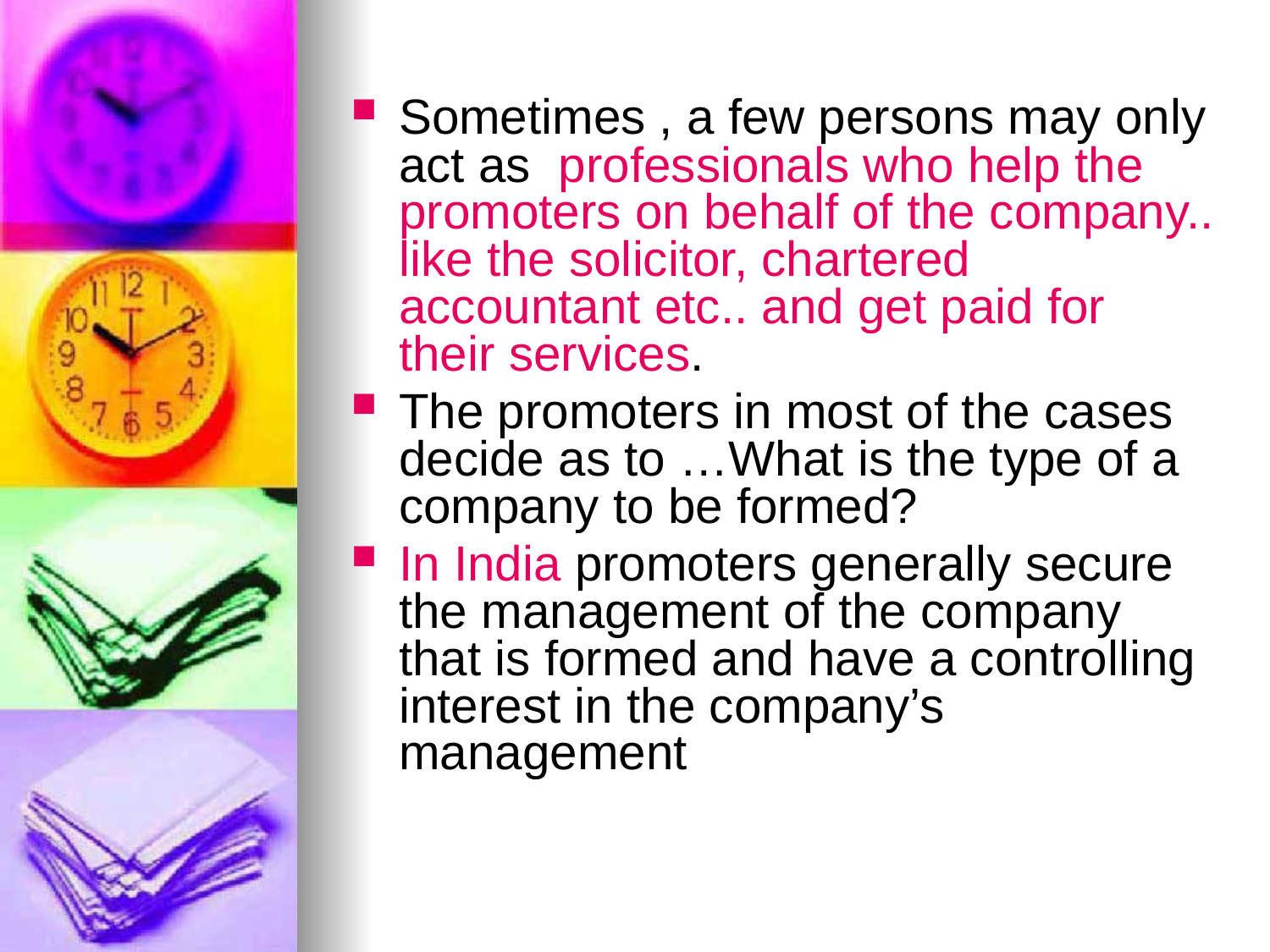

Sometimes , a few persons may only act as  professionals who help the promoters on behalf of the company.. like the solicitor, chartered accountant etc.. and get paid for their services.
The promoters in most of the cases decide as to …What is the type of a company to be formed?
In India promoters generally secure the management of the company that is formed and have a controlling interest in the company’s management